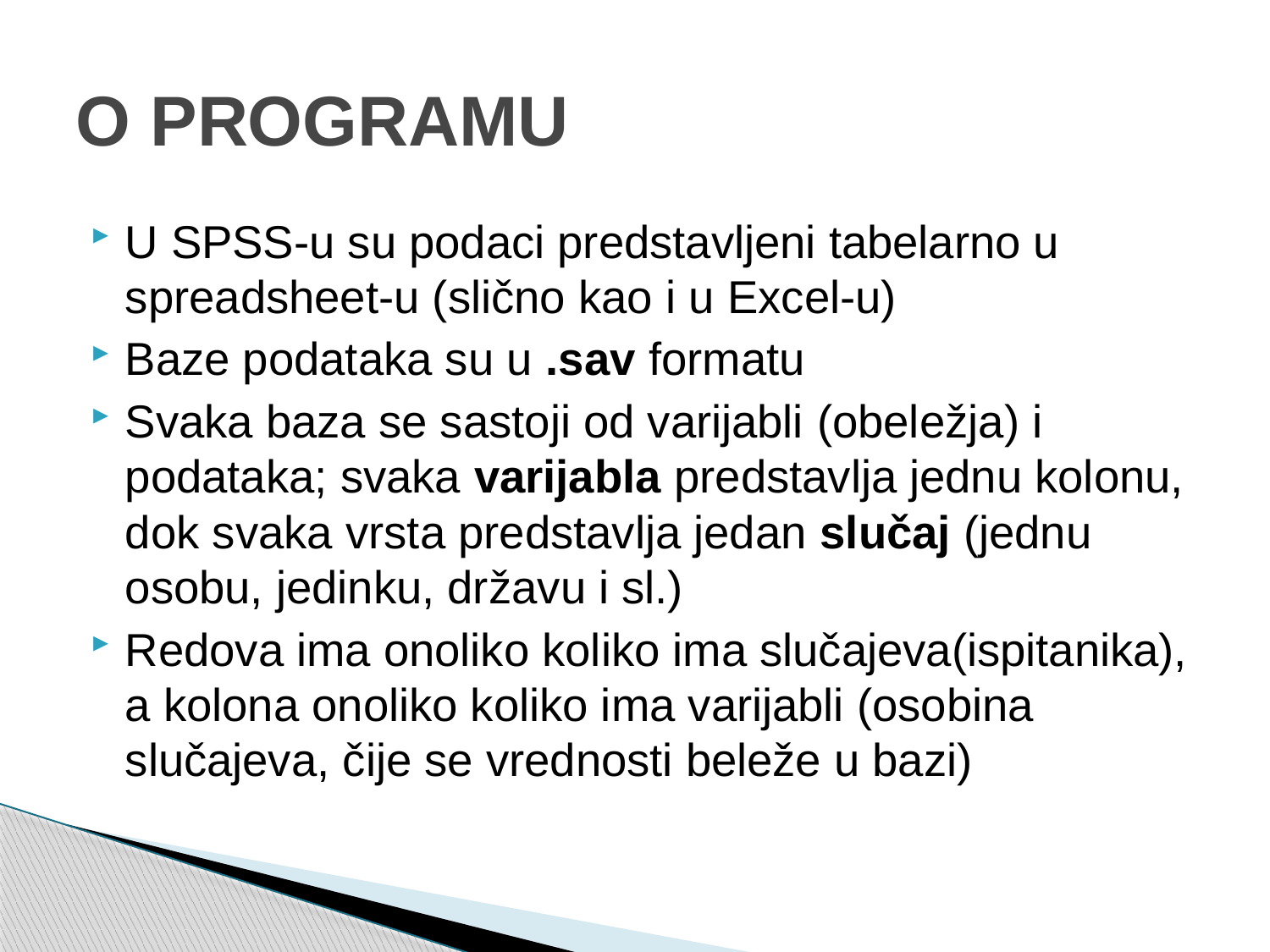

# O PROGRAMU
U SPSS-u su podaci predstavljeni tabelarno u spreadsheet-u (slično kao i u Excel-u)
Baze podataka su u .sav formatu
Svaka baza se sastoji od varijabli (obeležja) i podataka; svaka varijabla predstavlja jednu kolonu, dok svaka vrsta predstavlja jedan slučaj (jednu osobu, jedinku, državu i sl.)
Redova ima onoliko koliko ima slučajeva(ispitanika), a kolona onoliko koliko ima varijabli (osobina slučajeva, čije se vrednosti beleže u bazi)